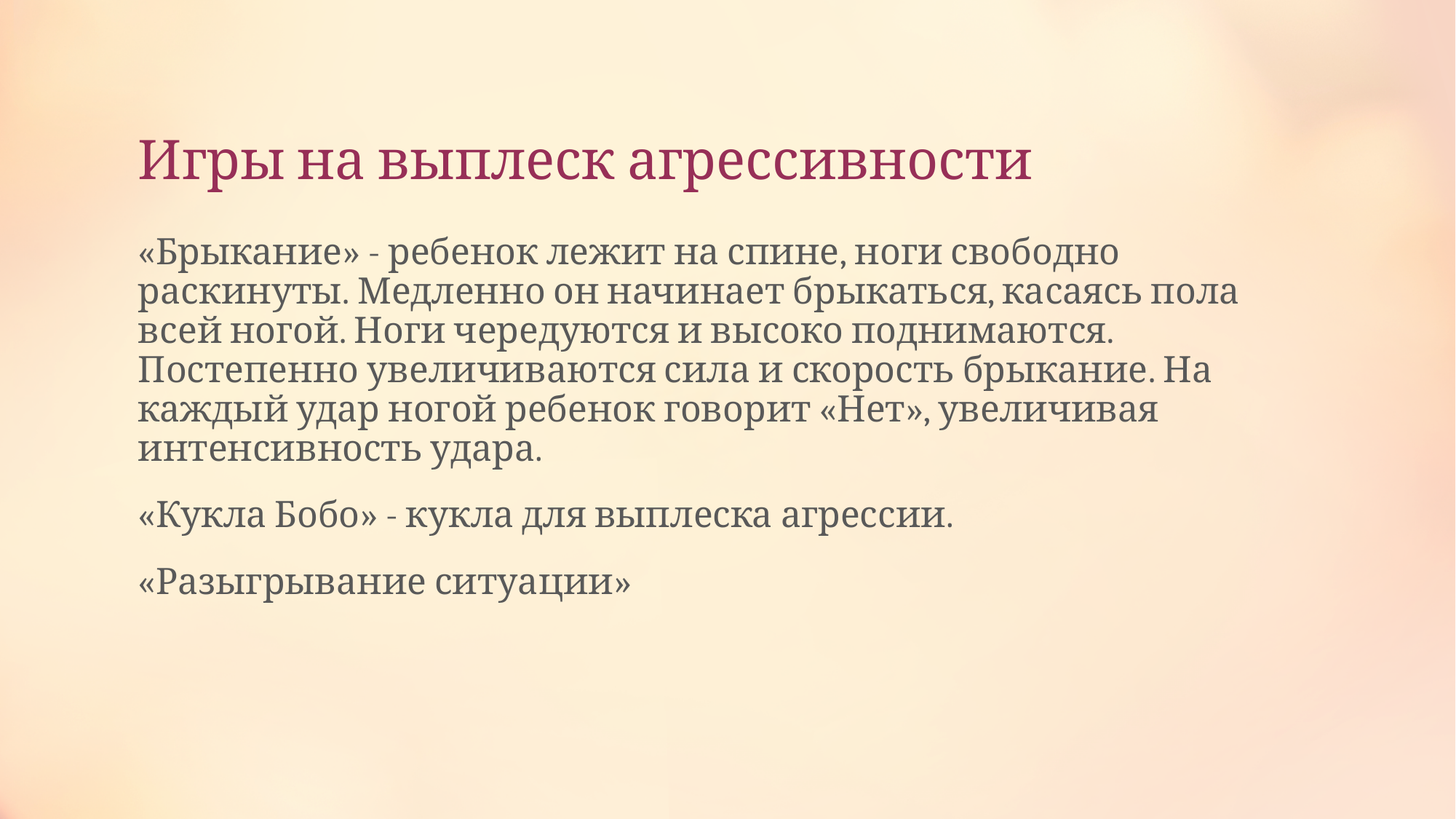

# Игры на выплеск агрессивности
«Брыкание» - ребенок лежит на спине, ноги свободно раскинуты. Медленно он начинает брыкаться, касаясь пола всей ногой. Ноги чередуются и высоко поднимаются. Постепенно увеличиваются сила и скорость брыкание. На каждый удар ногой ребенок говорит «Нет», увеличивая интенсивность удара.
«Кукла Бобо» - кукла для выплеска агрессии.
«Разыгрывание ситуации»